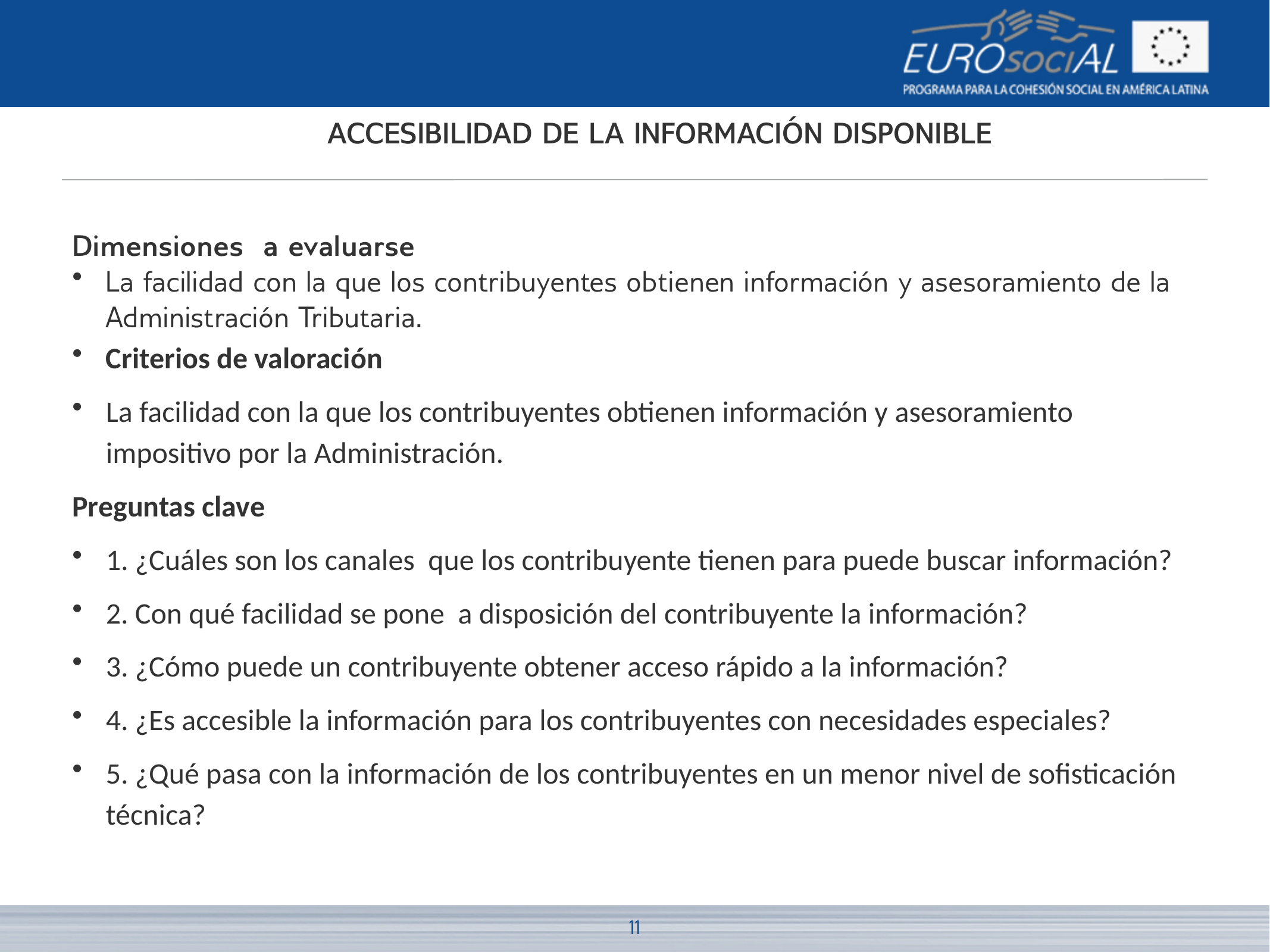

# ACCESIBILIDAD DE LA INFORMACIÓN DISPONIBLE
Dimensiones  a evaluarse
La facilidad con la que los contribuyentes obtienen información y asesoramiento de la Administración Tributaria.
Criterios de valoración
La facilidad con la que los contribuyentes obtienen información y asesoramiento impositivo por la Administración.
Preguntas clave
1. ¿Cuáles son los canales  que los contribuyente tienen para puede buscar información?
2. Con qué facilidad se pone  a disposición del contribuyente la información?
3. ¿Cómo puede un contribuyente obtener acceso rápido a la información?
4. ¿Es accesible la información para los contribuyentes con necesidades especiales?
5. ¿Qué pasa con la información de los contribuyentes en un menor nivel de sofisticación técnica?

11